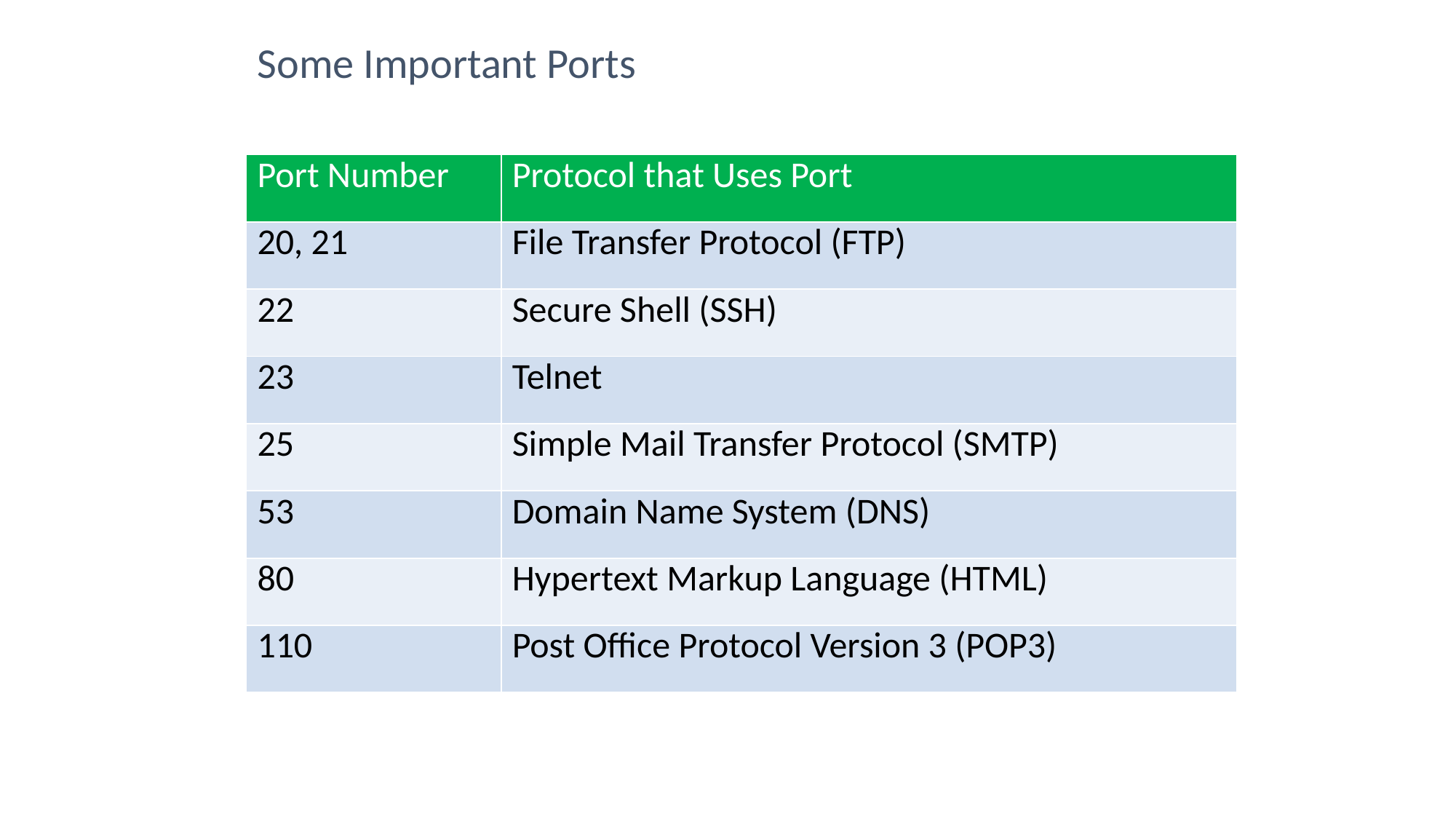

# Some Important Ports
| Port Number | Protocol that Uses Port |
| --- | --- |
| 20, 21 | File Transfer Protocol (FTP) |
| 22 | Secure Shell (SSH) |
| 23 | Telnet |
| 25 | Simple Mail Transfer Protocol (SMTP) |
| 53 | Domain Name System (DNS) |
| 80 | Hypertext Markup Language (HTML) |
| 110 | Post Office Protocol Version 3 (POP3) |